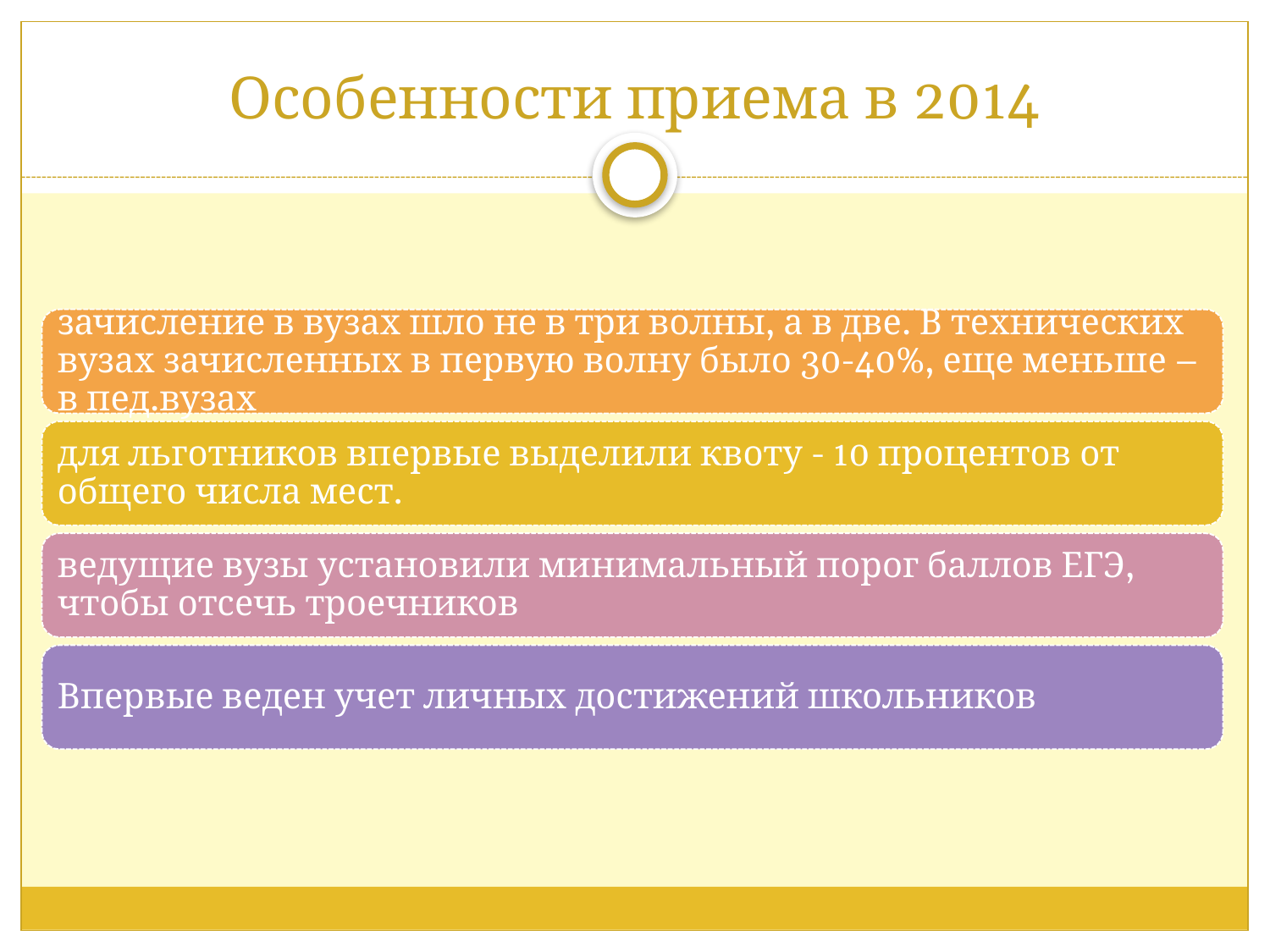

# Особенности приема в 2014
зачисление в вузах шло не в три волны, а в две. В технических вузах зачисленных в первую волну было 30-40%, еще меньше – в пед.вузах
для льготников впервые выделили квоту - 10 процентов от общего числа мест.
ведущие вузы установили минимальный порог баллов ЕГЭ, чтобы отсечь троечников
Впервые веден учет личных достижений школьников